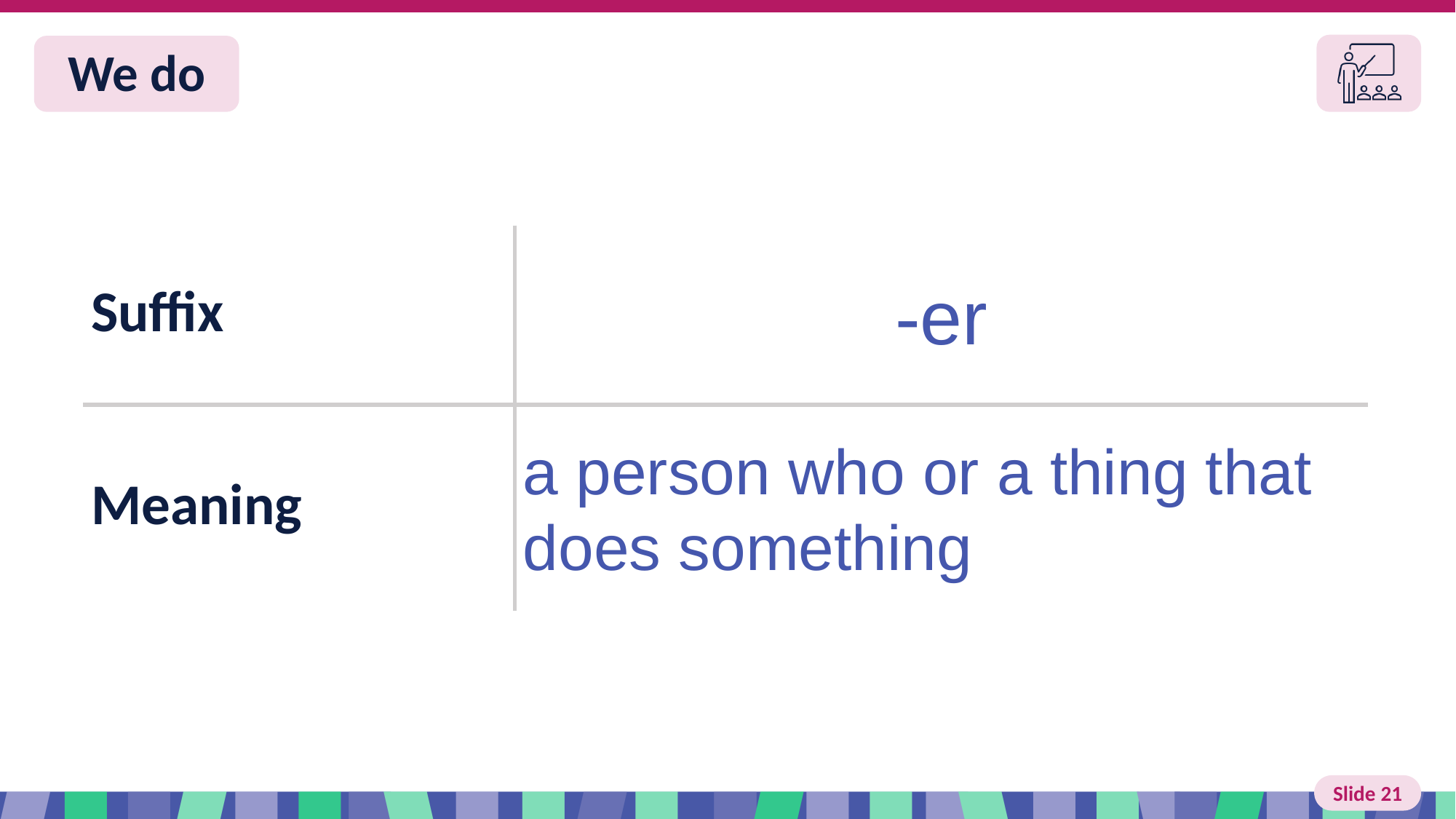

Slide 21 We do
| Suffix | -er |
| --- | --- |
| Meaning | a person who or a thing that does something |